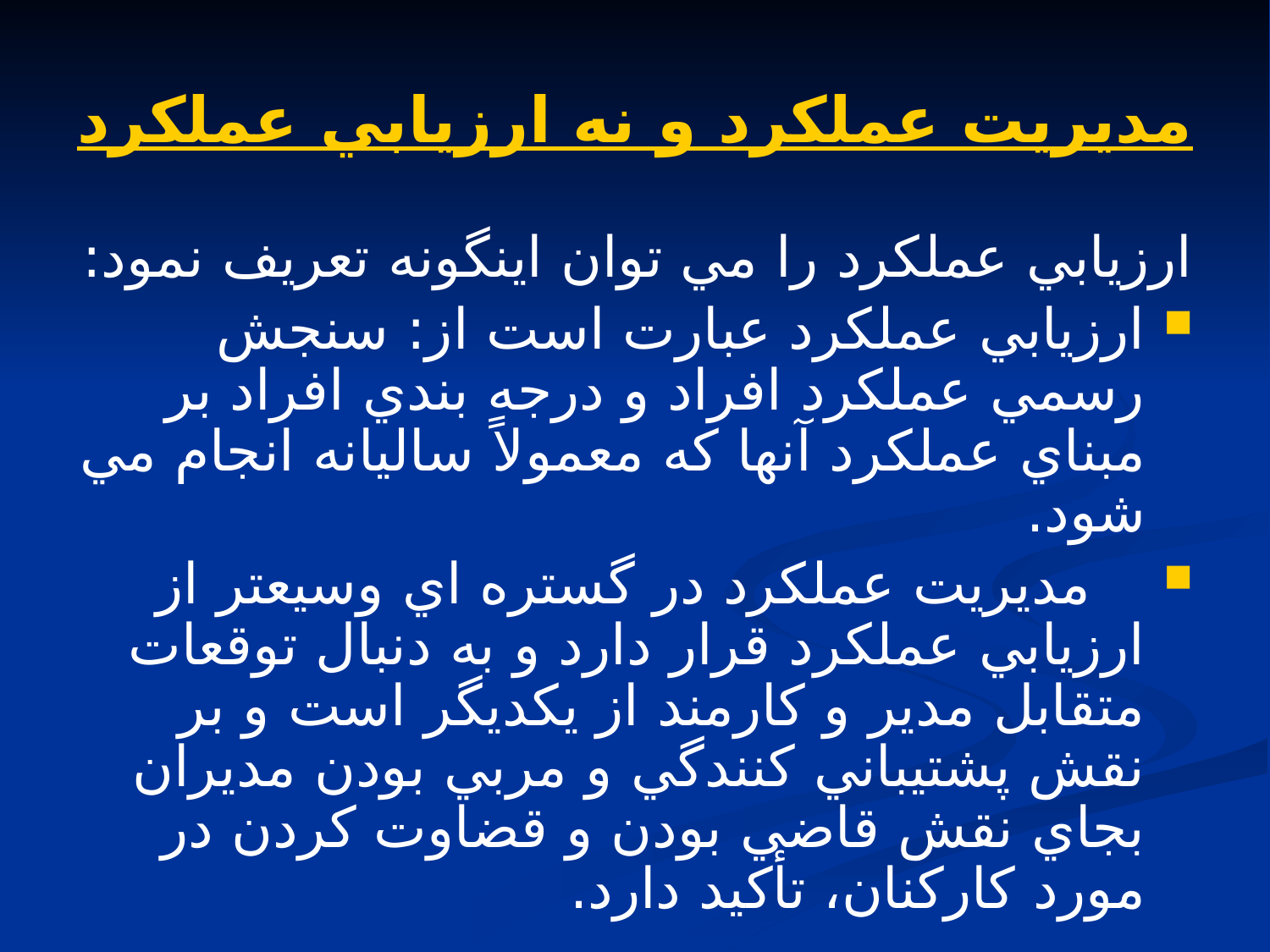

# مديريت عملكرد و نه ارزيابي عملكرد
ارزيابي عملكرد را مي توان اينگونه تعريف نمود:
ارزيابي عملكرد عبارت است از: سنجش رسمي عملكرد افراد و درجه بندي افراد بر مبناي عملكرد آنها كه معمولاً ساليانه انجام مي شود.
   مديريت عملكرد در گستره اي وسيعتر از ارزيابي عملكرد قرار دارد و به دنبال توقعات متقابل مدير و كارمند از يكديگر است و بر نقش پشتيباني كنندگي و مربي بودن مديران بجاي نقش قاضي بودن و قضاوت كردن در مورد كاركنان، تأكيد دارد.